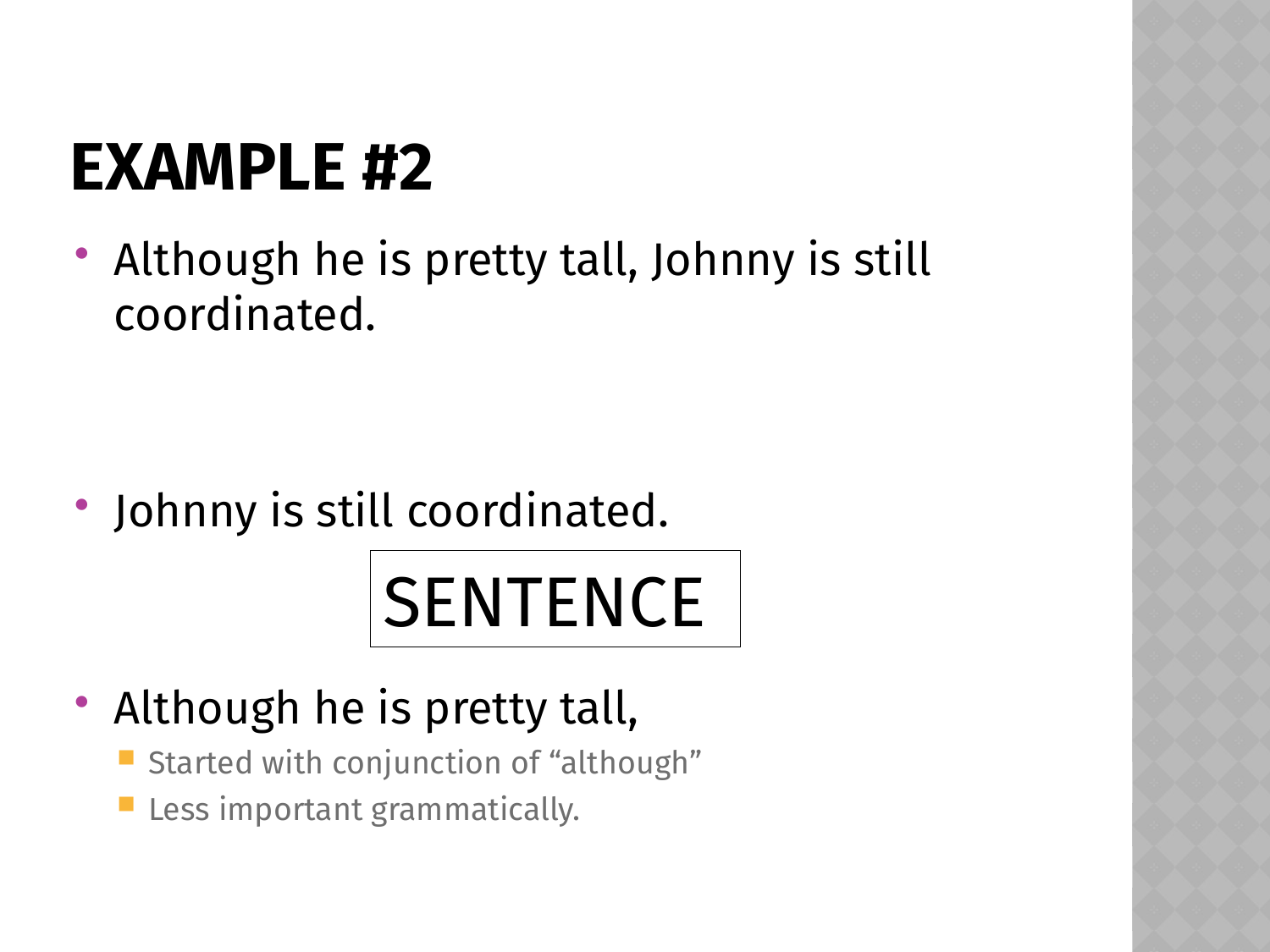

# Example #2
Although he is pretty tall, Johnny is still coordinated.

Johnny is still coordinated.

Although he is pretty tall,
Started with conjunction of “although”
Less important grammatically.

SENTENCE